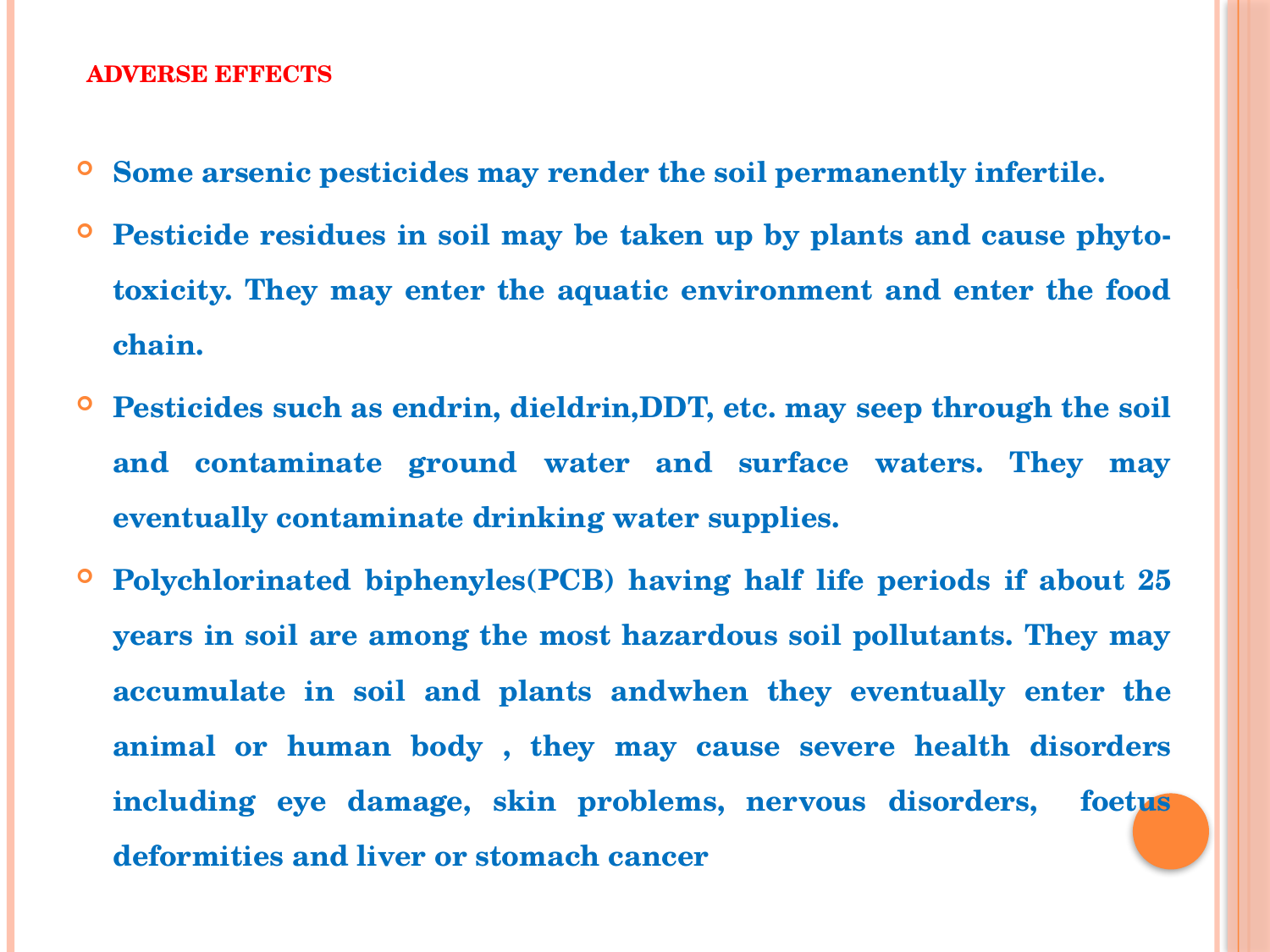

# ADVERSE EFFECTS
Some arsenic pesticides may render the soil permanently infertile.
Pesticide residues in soil may be taken up by plants and cause phyto-toxicity. They may enter the aquatic environment and enter the food chain.
Pesticides such as endrin, dieldrin,DDT, etc. may seep through the soil and contaminate ground water and surface waters. They may eventually contaminate drinking water supplies.
Polychlorinated biphenyles(PCB) having half life periods if about 25 years in soil are among the most hazardous soil pollutants. They may accumulate in soil and plants andwhen they eventually enter the animal or human body , they may cause severe health disorders including eye damage, skin problems, nervous disorders,  foetus deformities and liver or stomach cancer